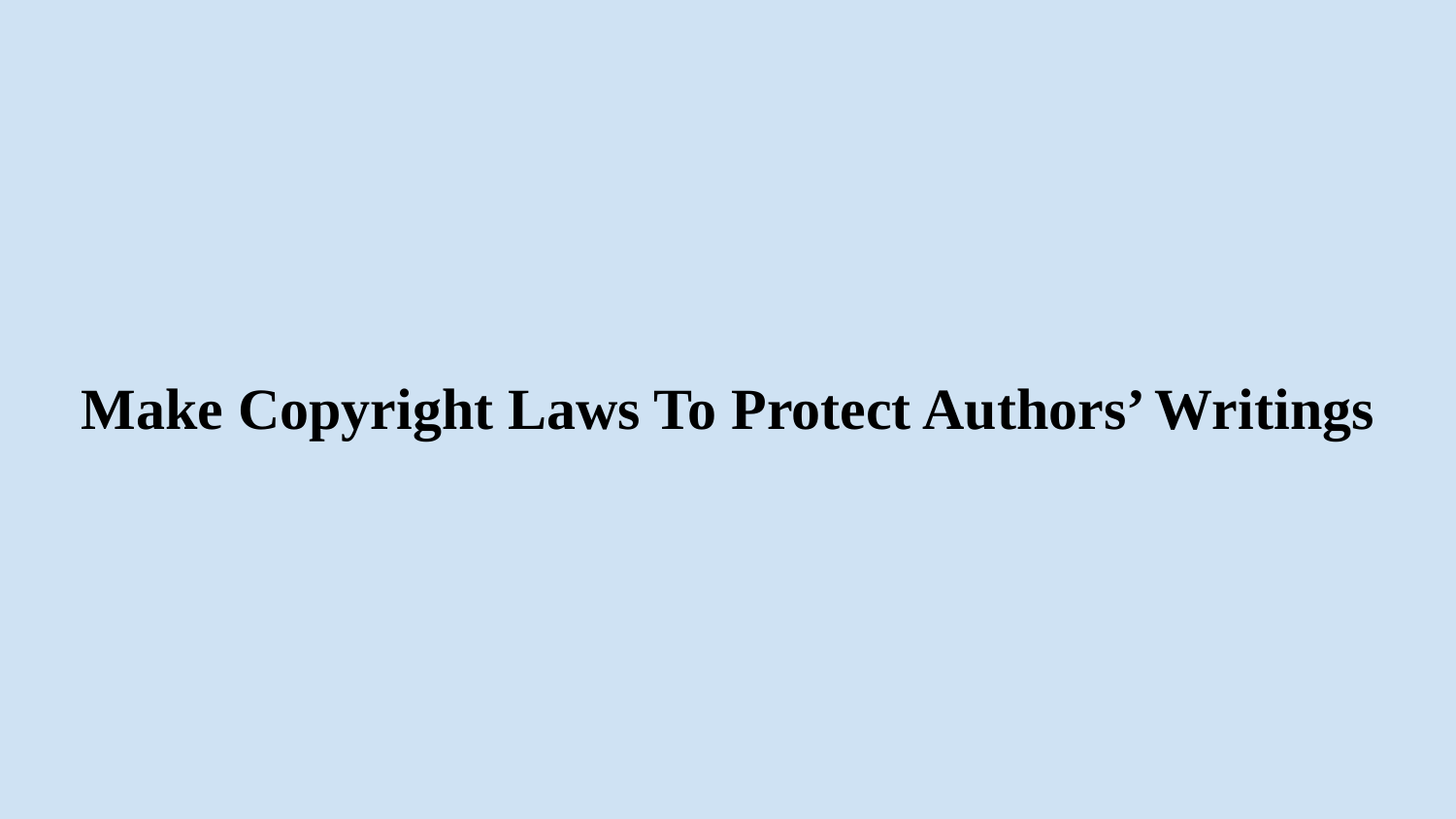

# Make Copyright Laws To Protect Authors’ Writings